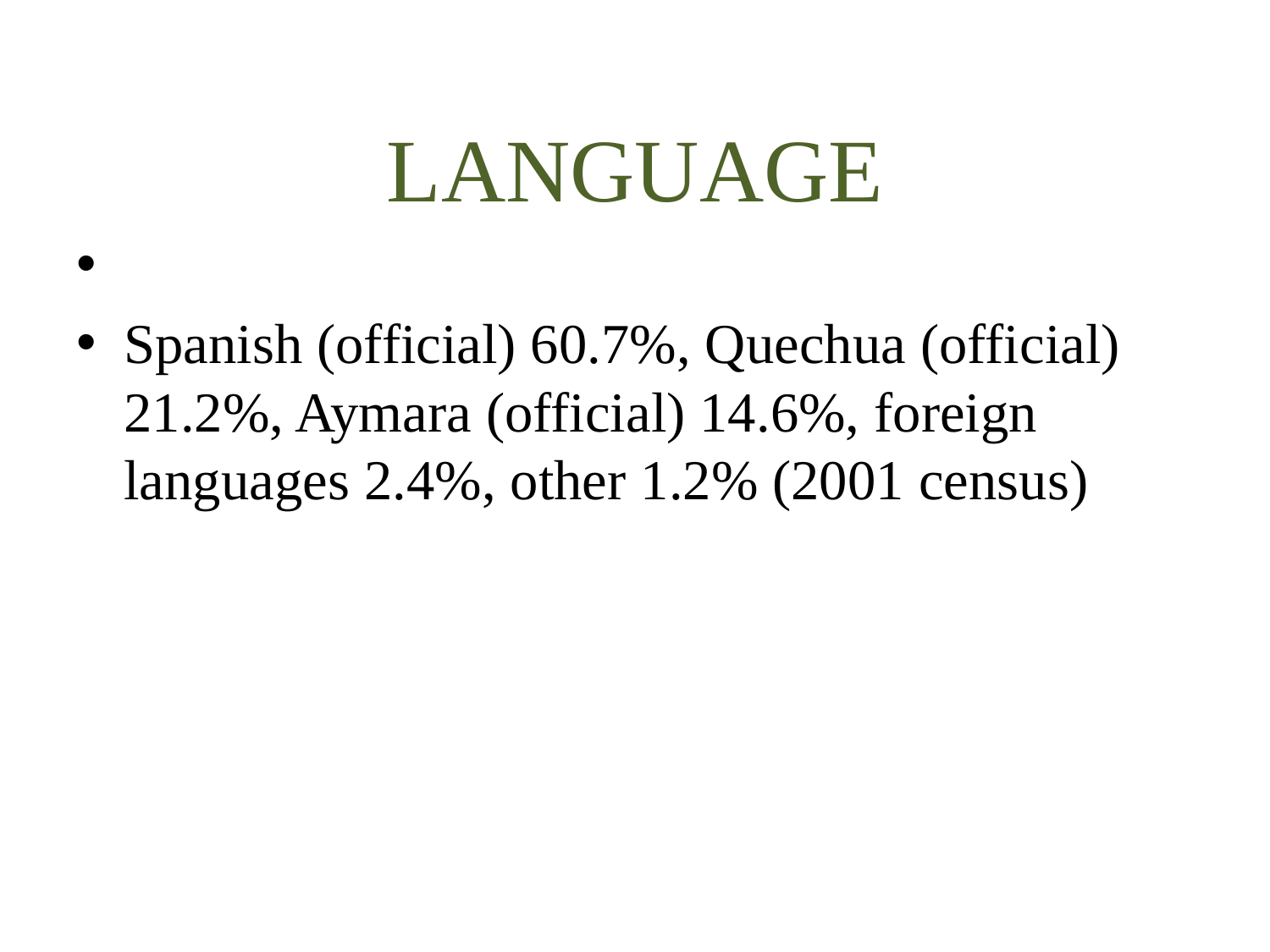

# LANGUAGE

Spanish (official) 60.7%, Quechua (official) 21.2%, Aymara (official) 14.6%, foreign languages 2.4%, other 1.2% (2001 census)